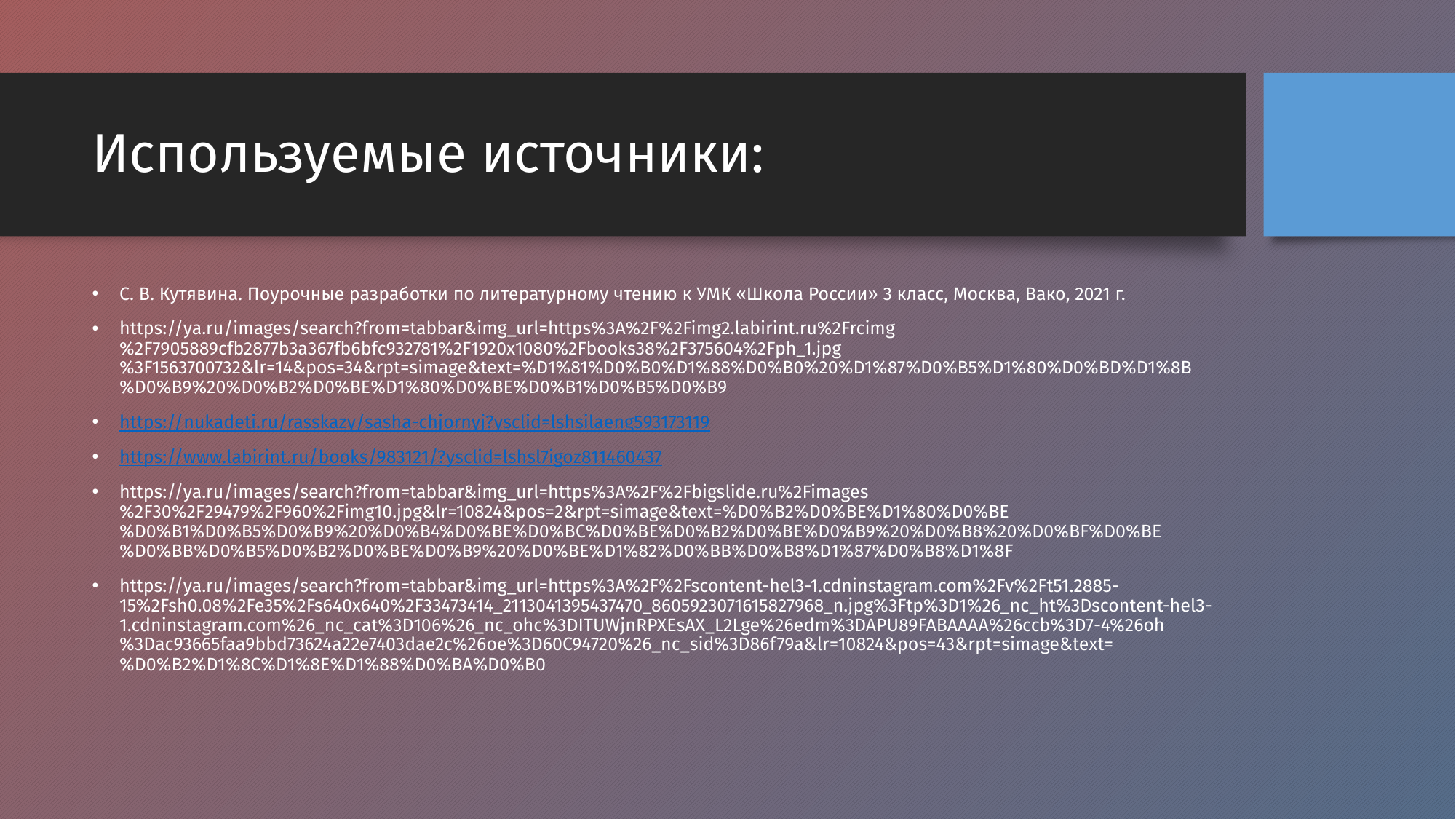

# Используемые источники:
С. В. Кутявина. Поурочные разработки по литературному чтению к УМК «Школа России» 3 класс, Москва, Вако, 2021 г.
https://ya.ru/images/search?from=tabbar&img_url=https%3A%2F%2Fimg2.labirint.ru%2Frcimg%2F7905889cfb2877b3a367fb6bfc932781%2F1920x1080%2Fbooks38%2F375604%2Fph_1.jpg%3F1563700732&lr=14&pos=34&rpt=simage&text=%D1%81%D0%B0%D1%88%D0%B0%20%D1%87%D0%B5%D1%80%D0%BD%D1%8B%D0%B9%20%D0%B2%D0%BE%D1%80%D0%BE%D0%B1%D0%B5%D0%B9
https://nukadeti.ru/rasskazy/sasha-chjornyj?ysclid=lshsilaeng593173119
https://www.labirint.ru/books/983121/?ysclid=lshsl7igoz811460437
https://ya.ru/images/search?from=tabbar&img_url=https%3A%2F%2Fbigslide.ru%2Fimages%2F30%2F29479%2F960%2Fimg10.jpg&lr=10824&pos=2&rpt=simage&text=%D0%B2%D0%BE%D1%80%D0%BE%D0%B1%D0%B5%D0%B9%20%D0%B4%D0%BE%D0%BC%D0%BE%D0%B2%D0%BE%D0%B9%20%D0%B8%20%D0%BF%D0%BE%D0%BB%D0%B5%D0%B2%D0%BE%D0%B9%20%D0%BE%D1%82%D0%BB%D0%B8%D1%87%D0%B8%D1%8F
https://ya.ru/images/search?from=tabbar&img_url=https%3A%2F%2Fscontent-hel3-1.cdninstagram.com%2Fv%2Ft51.2885-15%2Fsh0.08%2Fe35%2Fs640x640%2F33473414_2113041395437470_8605923071615827968_n.jpg%3Ftp%3D1%26_nc_ht%3Dscontent-hel3-1.cdninstagram.com%26_nc_cat%3D106%26_nc_ohc%3DITUWjnRPXEsAX_L2Lge%26edm%3DAPU89FABAAAA%26ccb%3D7-4%26oh%3Dac93665faa9bbd73624a22e7403dae2c%26oe%3D60C94720%26_nc_sid%3D86f79a&lr=10824&pos=43&rpt=simage&text=%D0%B2%D1%8C%D1%8E%D1%88%D0%BA%D0%B0